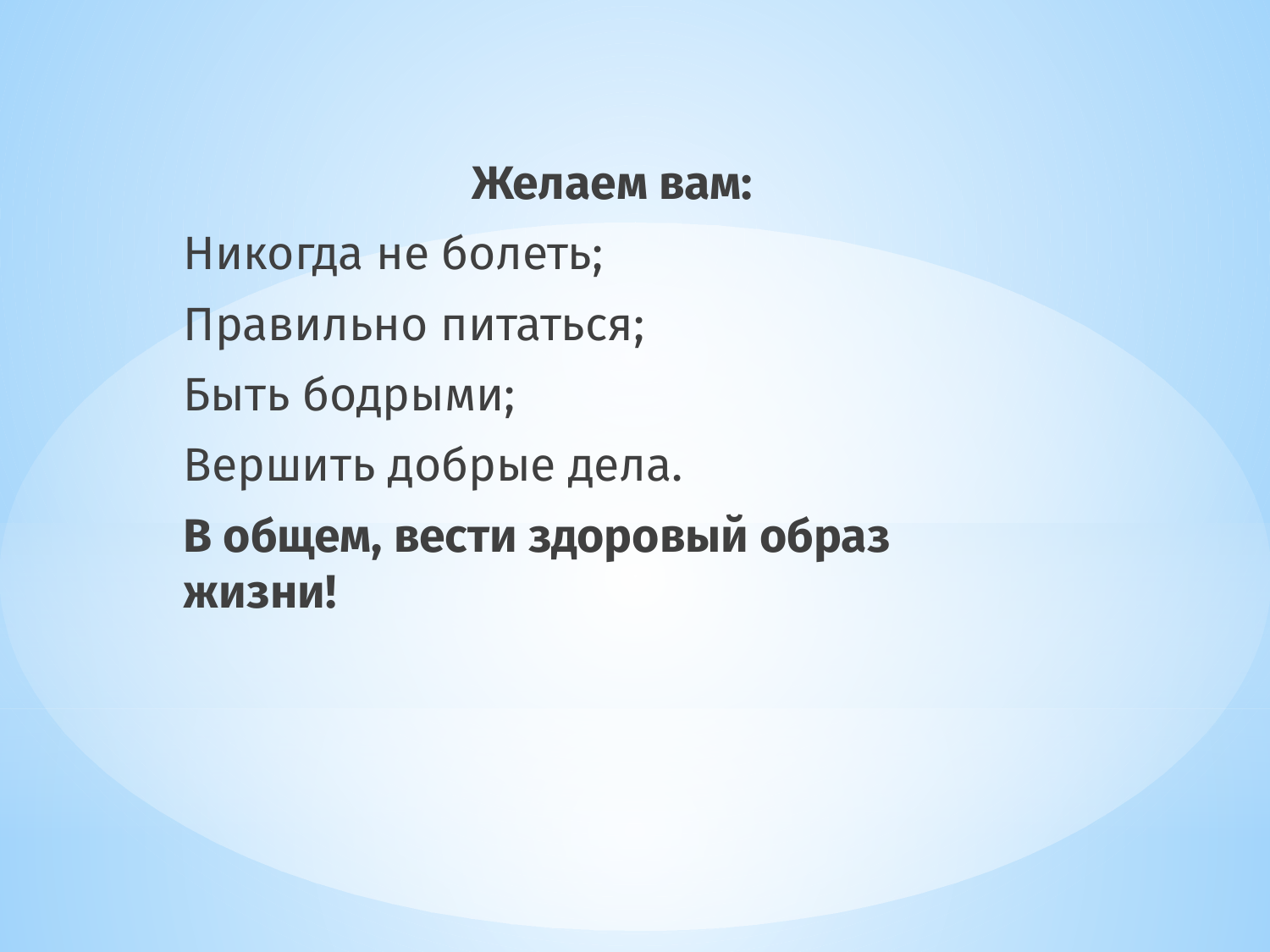

Желаем вам:
Никогда не болеть;
Правильно питаться;
Быть бодрыми;
Вершить добрые дела.
В общем, вести здоровый образ жизни!